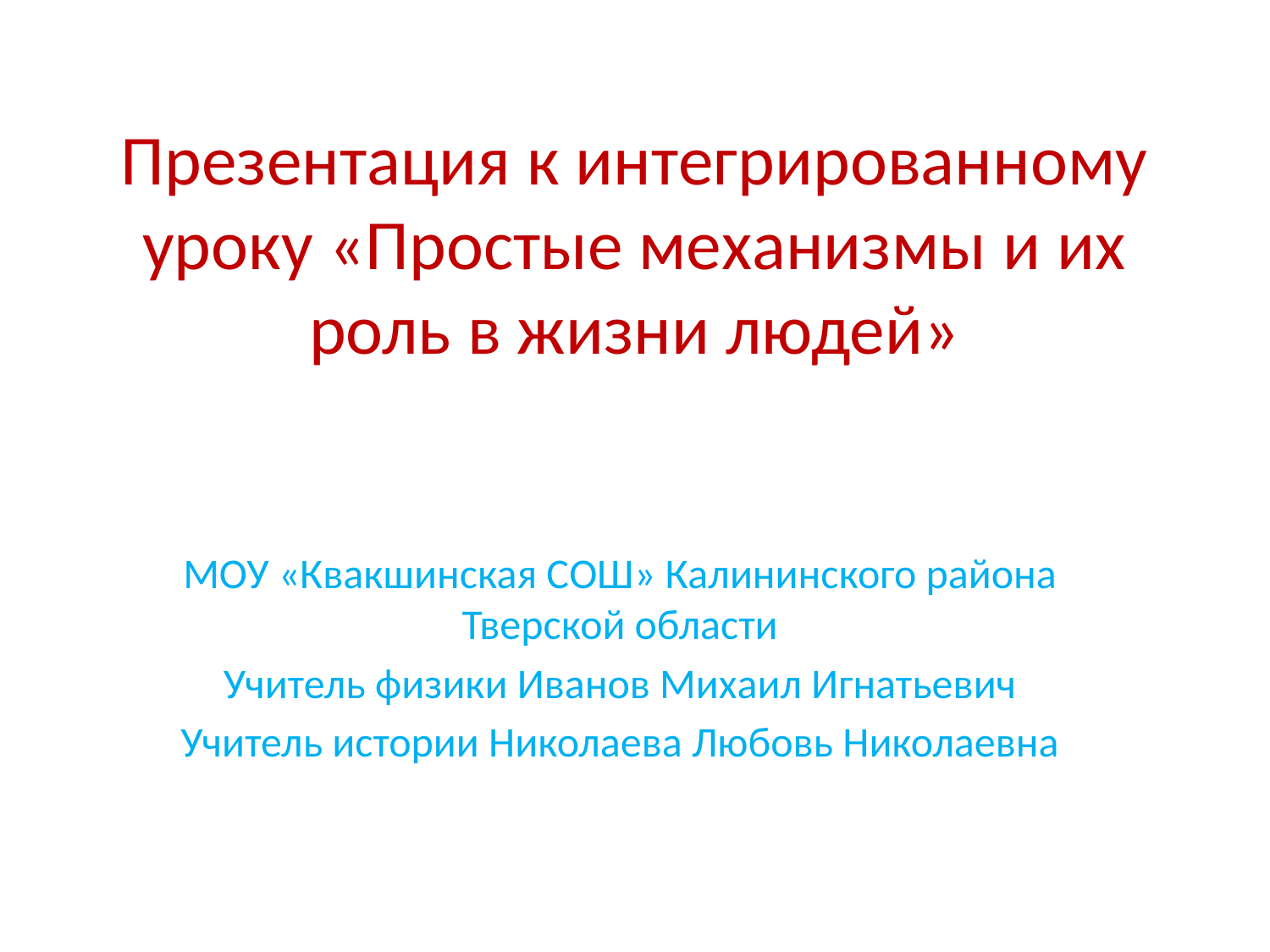

# Презентация к интегрированному уроку «Простые механизмы и их роль в жизни людей»
МОУ «Квакшинская СОШ» Калининского района Тверской области
Учитель физики Иванов Михаил Игнатьевич
Учитель истории Николаева Любовь Николаевна